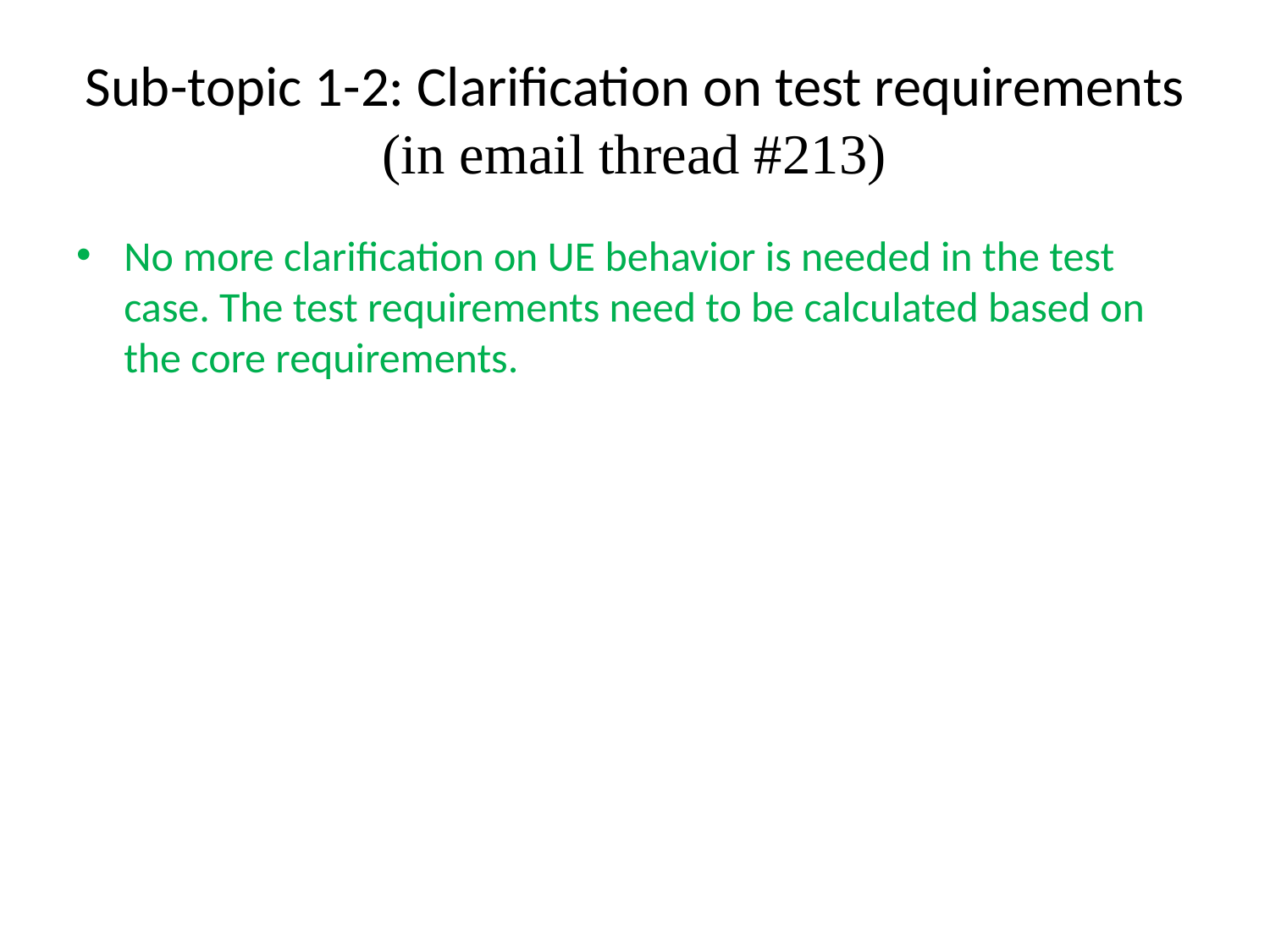

# Sub-topic 1-2: Clarification on test requirements (in email thread #213)
No more clarification on UE behavior is needed in the test case. The test requirements need to be calculated based on the core requirements.